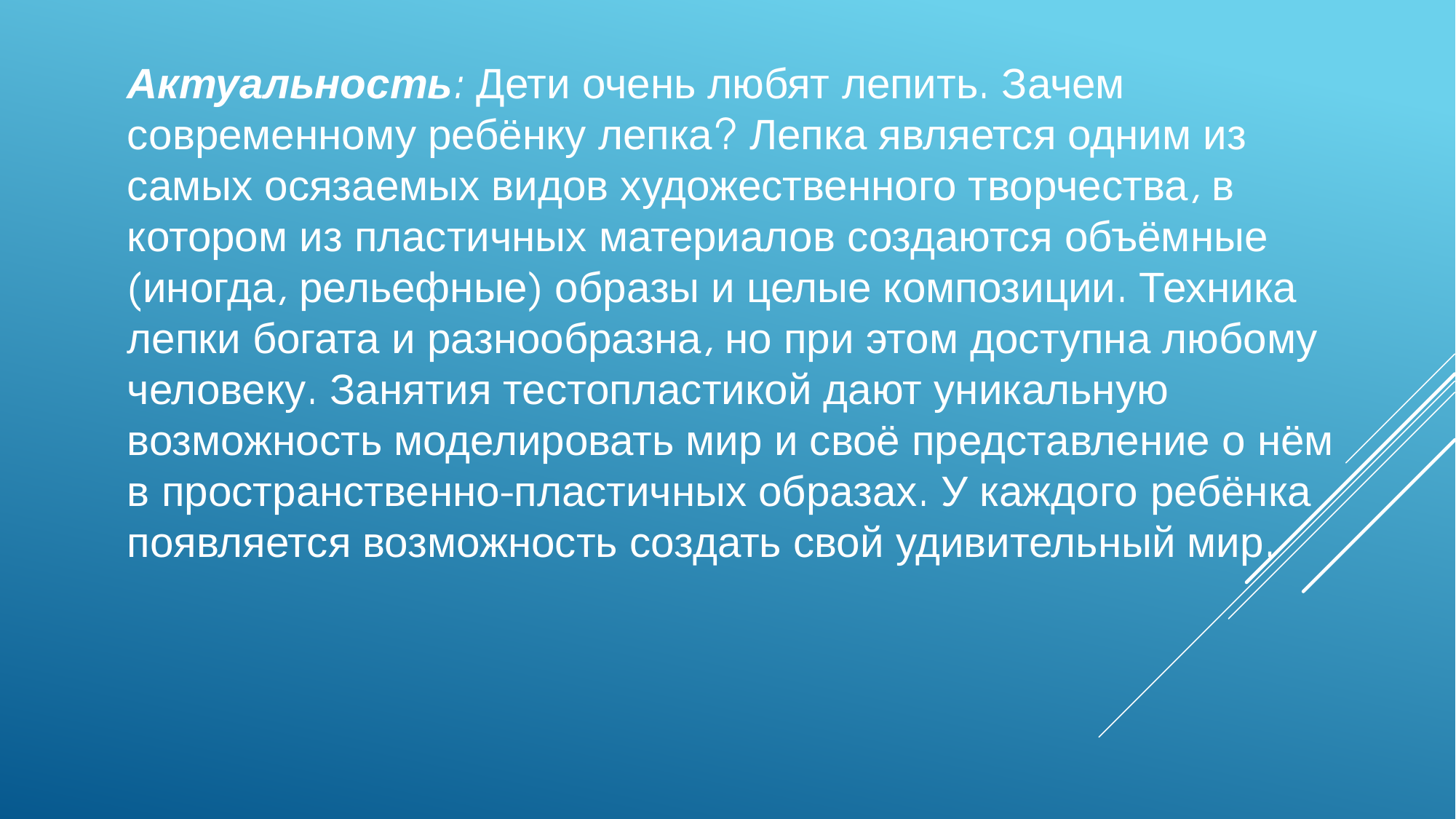

Актуальность: Дети очень любят лепить. Зачем современному ребёнку лепка? Лепка является одним из самых осязаемых видов художественного творчества, в котором из пластичных материалов создаются объёмные (иногда, рельефные) образы и целые композиции. Техника лепки богата и разнообразна, но при этом доступна любому человеку. Занятия тестопластикой дают уникальную возможность моделировать мир и своё представление о нём в пространственно-пластичных образах. У каждого ребёнка появляется возможность создать свой удивительный мир.